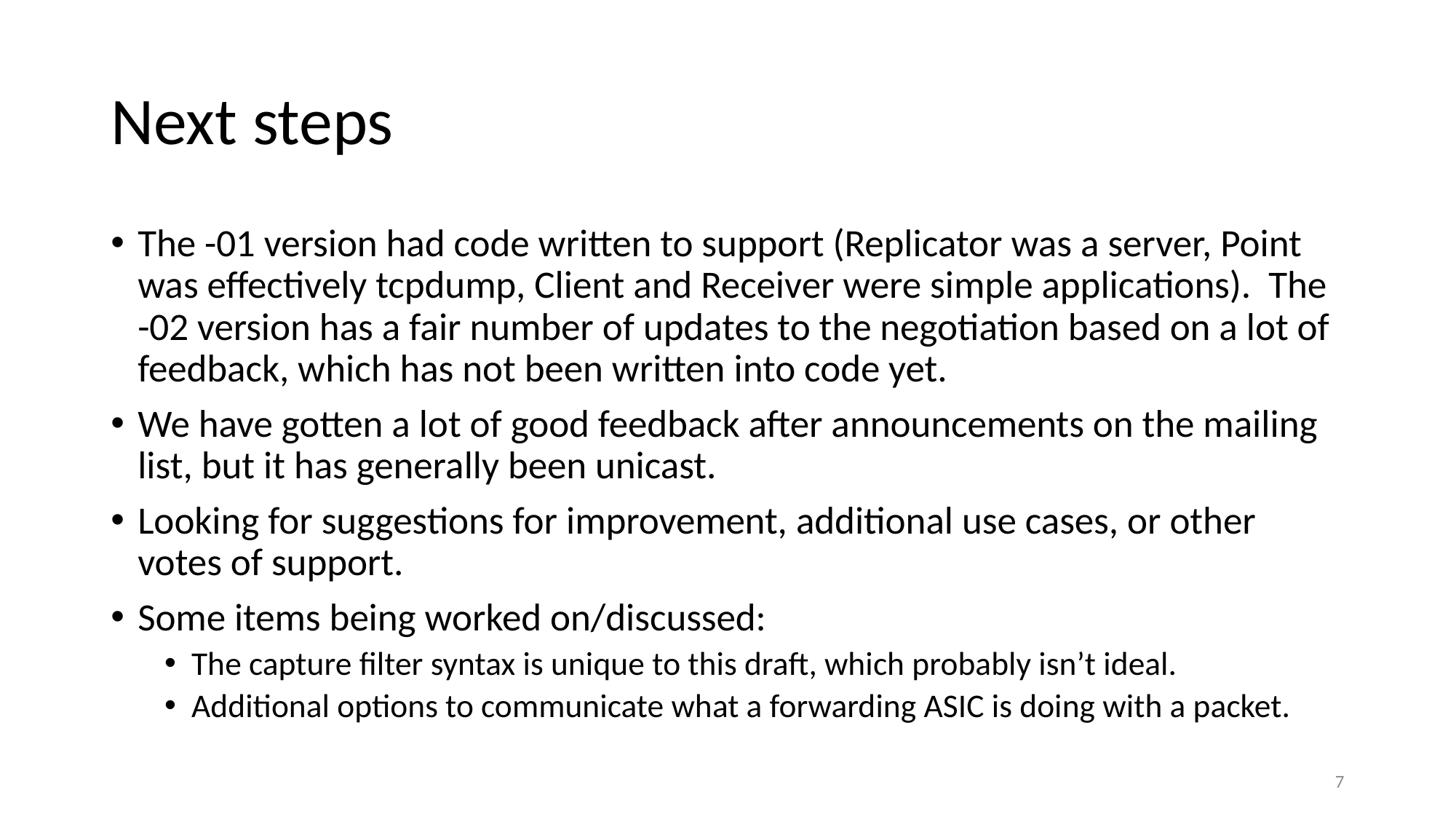

# Next steps
The -01 version had code written to support (Replicator was a server, Point was effectively tcpdump, Client and Receiver were simple applications).  The -02 version has a fair number of updates to the negotiation based on a lot of feedback, which has not been written into code yet.
We have gotten a lot of good feedback after announcements on the mailing list, but it has generally been unicast.
Looking for suggestions for improvement, additional use cases, or other votes of support.
Some items being worked on/discussed:
The capture filter syntax is unique to this draft, which probably isn’t ideal.
Additional options to communicate what a forwarding ASIC is doing with a packet.

7